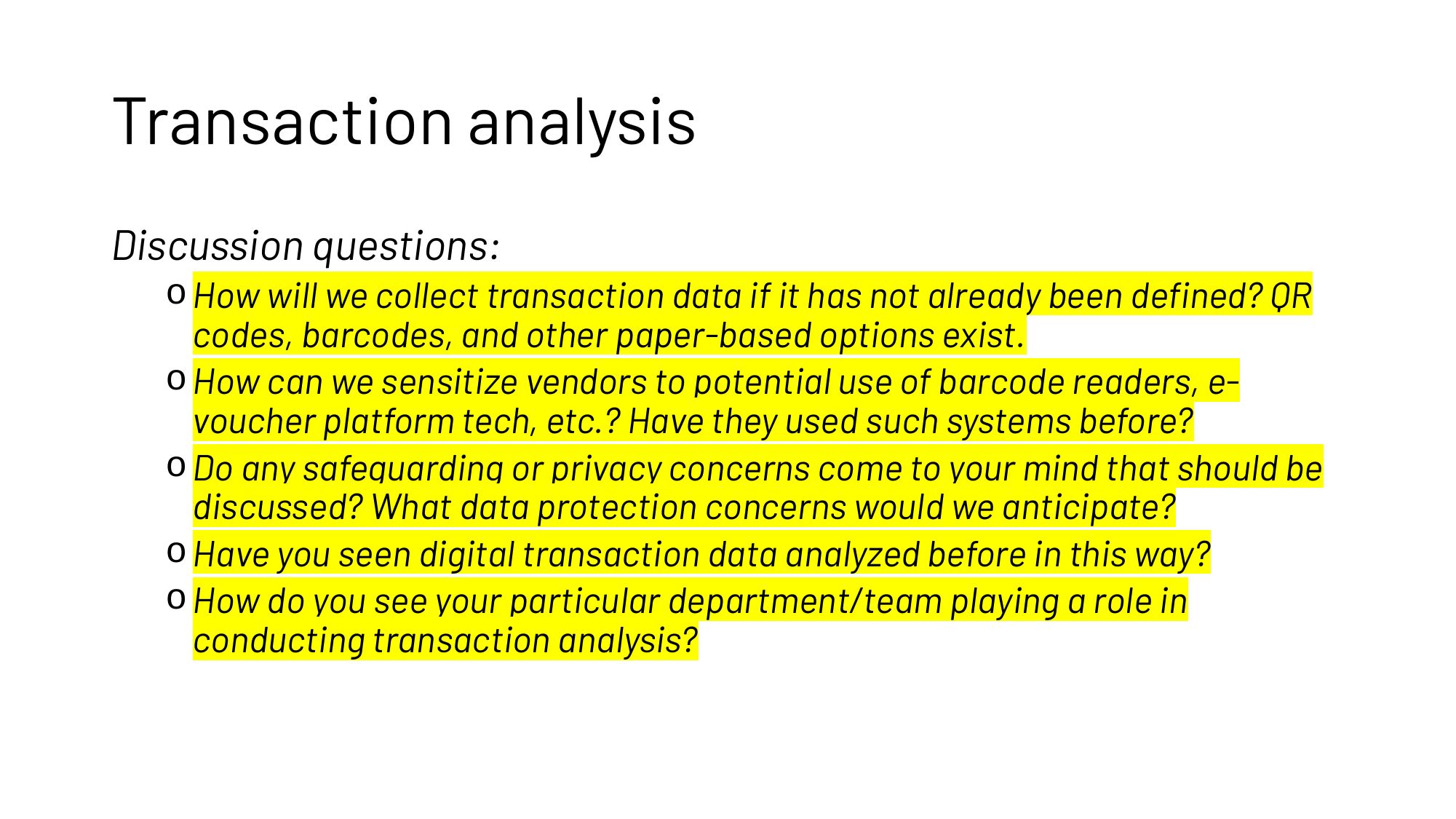

# Transaction analysis
Discussion questions:
How will we collect transaction data if it has not already been defined? QR codes, barcodes, and other paper-based options exist.
How can we sensitize vendors to potential use of barcode readers, e-voucher platform tech, etc.? Have they used such systems before?
Do any safeguarding or privacy concerns come to your mind that should be discussed? What data protection concerns would we anticipate?
Have you seen digital transaction data analyzed before in this way?
How do you see your particular department/team playing a role in conducting transaction analysis?